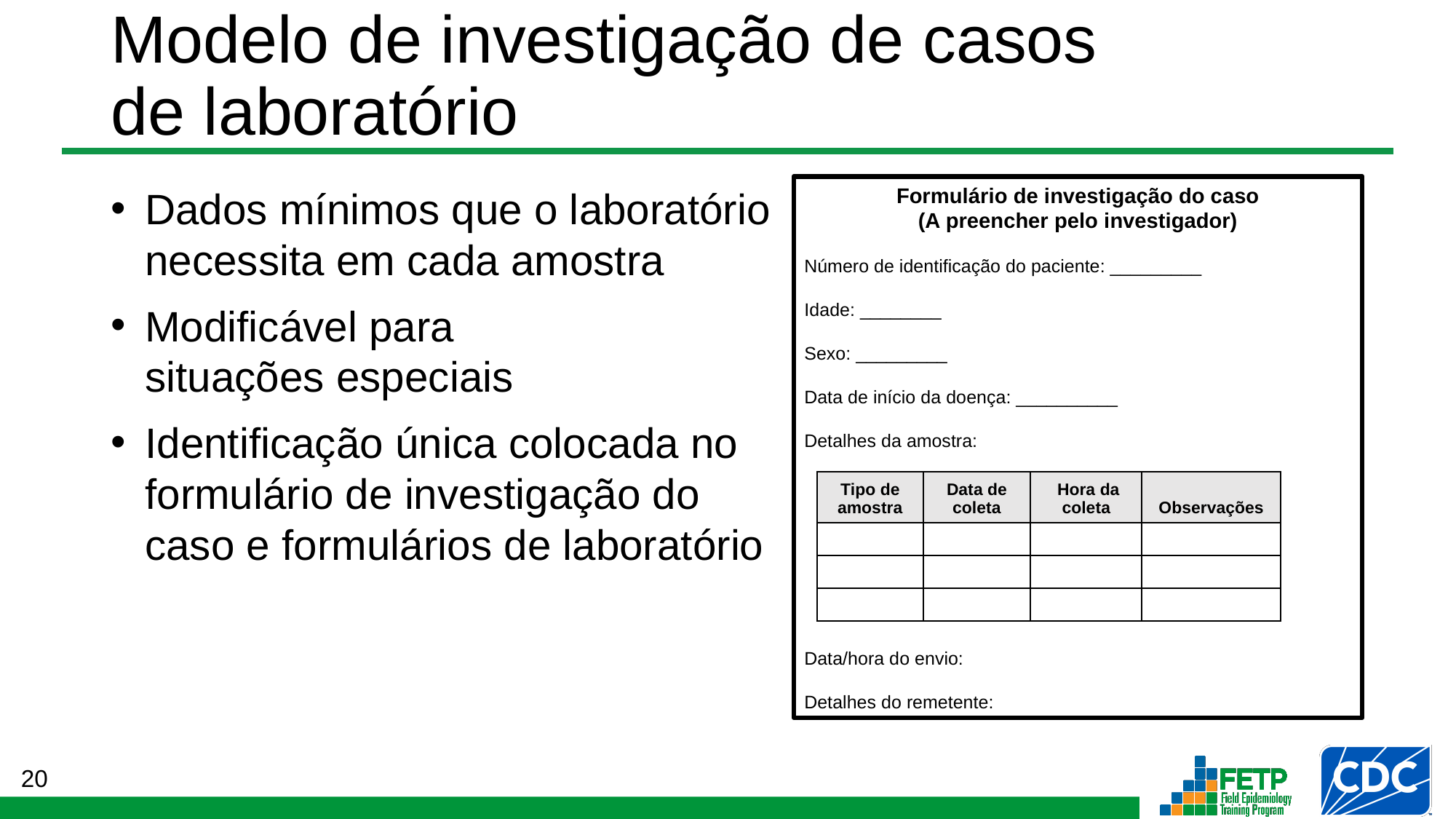

# Modelo de investigação de casos de laboratório
Dados mínimos que o laboratório necessita em cada amostra
Modificável para
situações especiais
Identificação única colocada no formulário de investigação do caso e formulários de laboratório
Formulário de investigação do caso
(A preencher pelo investigador)

Número de identificação do paciente: _________

Idade: ________

Sexo: _________

Data de início da doença: __________

Detalhes da amostra:

Data/hora do envio:

Detalhes do remetente:
| Tipo de amostra | Data de coleta | Hora da coleta | Observações |
| --- | --- | --- | --- |
|  |  |  |  |
|  |  |  |  |
|  |  |  |  |